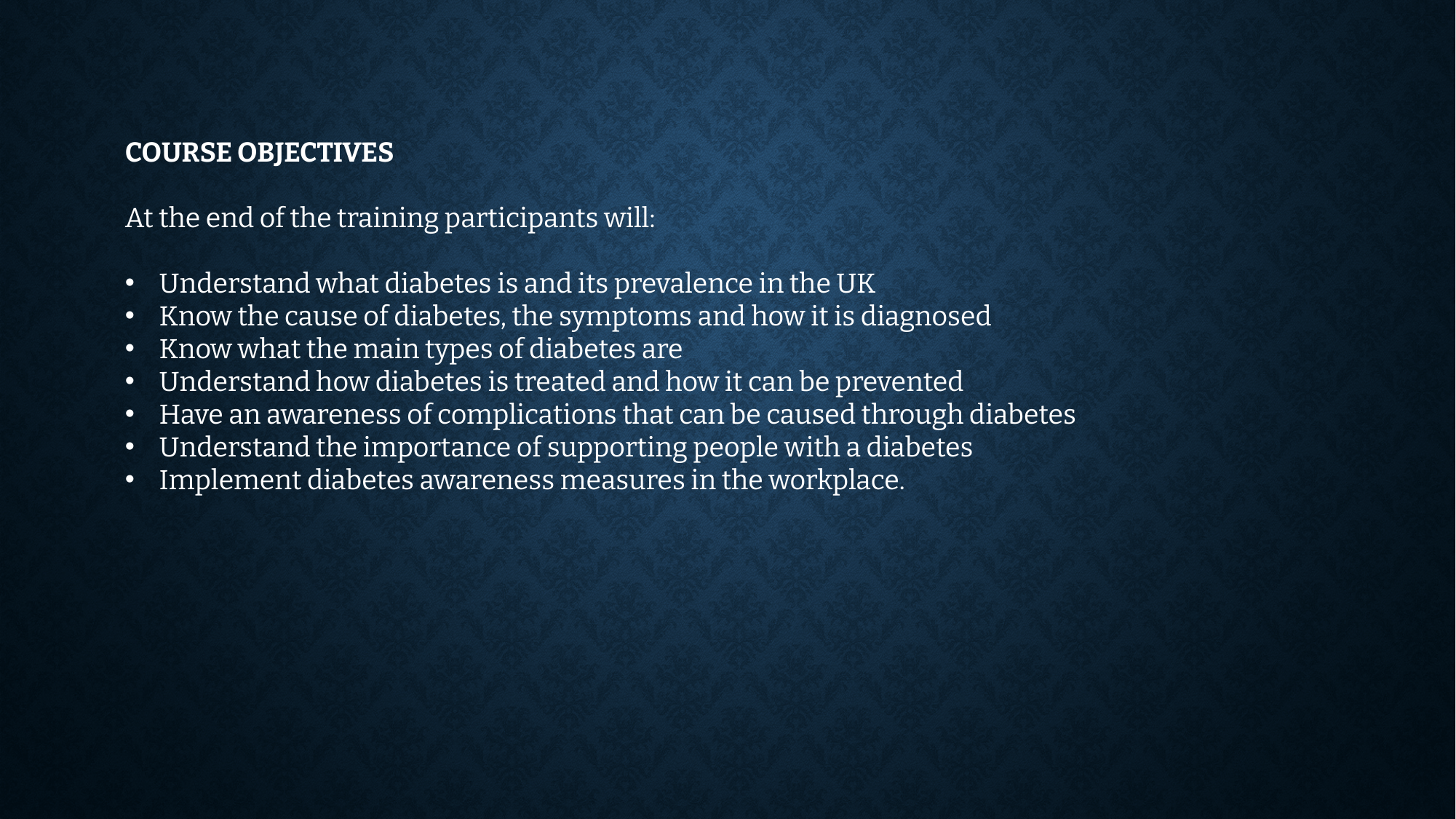

COURSE OBJECTIVES

At the end of the training participants will:

Understand what diabetes is and its prevalence in the UK
Know the cause of diabetes, the symptoms and how it is diagnosed
Know what the main types of diabetes are
Understand how diabetes is treated and how it can be prevented
Have an awareness of complications that can be caused through diabetes
Understand the importance of supporting people with a diabetes
Implement diabetes awareness measures in the workplace.